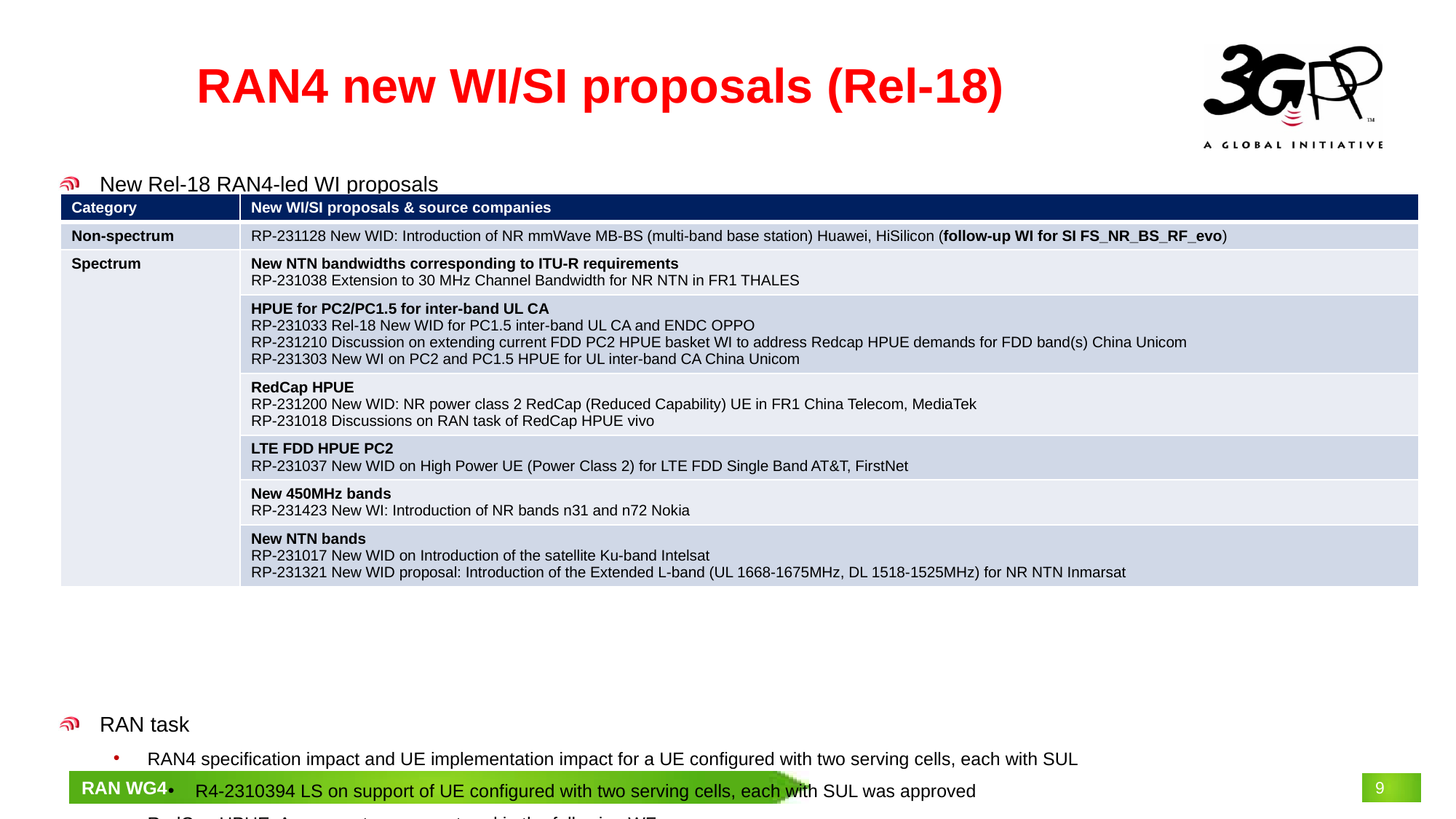

# RAN4 new WI/SI proposals (Rel-18)
New Rel-18 RAN4-led WI proposals

RAN task
RAN4 specification impact and UE implementation impact for a UE configured with two serving cells, each with SUL
R4-2310394 LS on support of UE configured with two serving cells, each with SUL was approved
RedCap HPUE: Agreements were captured in the following WF.
R4-2310395 WF on RedCap HPUE RAN task. The new WID was proposed.
| Category | New WI/SI proposals & source companies |
| --- | --- |
| Non-spectrum | RP-231128 New WID: Introduction of NR mmWave MB-BS (multi-band base station) Huawei, HiSilicon (follow-up WI for SI FS\_NR\_BS\_RF\_evo) |
| Spectrum | New NTN bandwidths corresponding to ITU-R requirements RP-231038 Extension to 30 MHz Channel Bandwidth for NR NTN in FR1 THALES |
|  | HPUE for PC2/PC1.5 for inter-band UL CA RP-231033 Rel-18 New WID for PC1.5 inter-band UL CA and ENDC OPPO RP-231210 Discussion on extending current FDD PC2 HPUE basket WI to address Redcap HPUE demands for FDD band(s) China Unicom RP-231303 New WI on PC2 and PC1.5 HPUE for UL inter-band CA China Unicom |
|  | RedCap HPUE RP-231200 New WID: NR power class 2 RedCap (Reduced Capability) UE in FR1 China Telecom, MediaTek RP-231018 Discussions on RAN task of RedCap HPUE vivo |
|  | LTE FDD HPUE PC2 RP-231037 New WID on High Power UE (Power Class 2) for LTE FDD Single Band AT&T, FirstNet |
|  | New 450MHz bands RP-231423 New WI: Introduction of NR bands n31 and n72 Nokia |
|  | New NTN bands RP-231017 New WID on Introduction of the satellite Ku-band Intelsat RP-231321 New WID proposal: Introduction of the Extended L-band (UL 1668-1675MHz, DL 1518-1525MHz) for NR NTN Inmarsat |